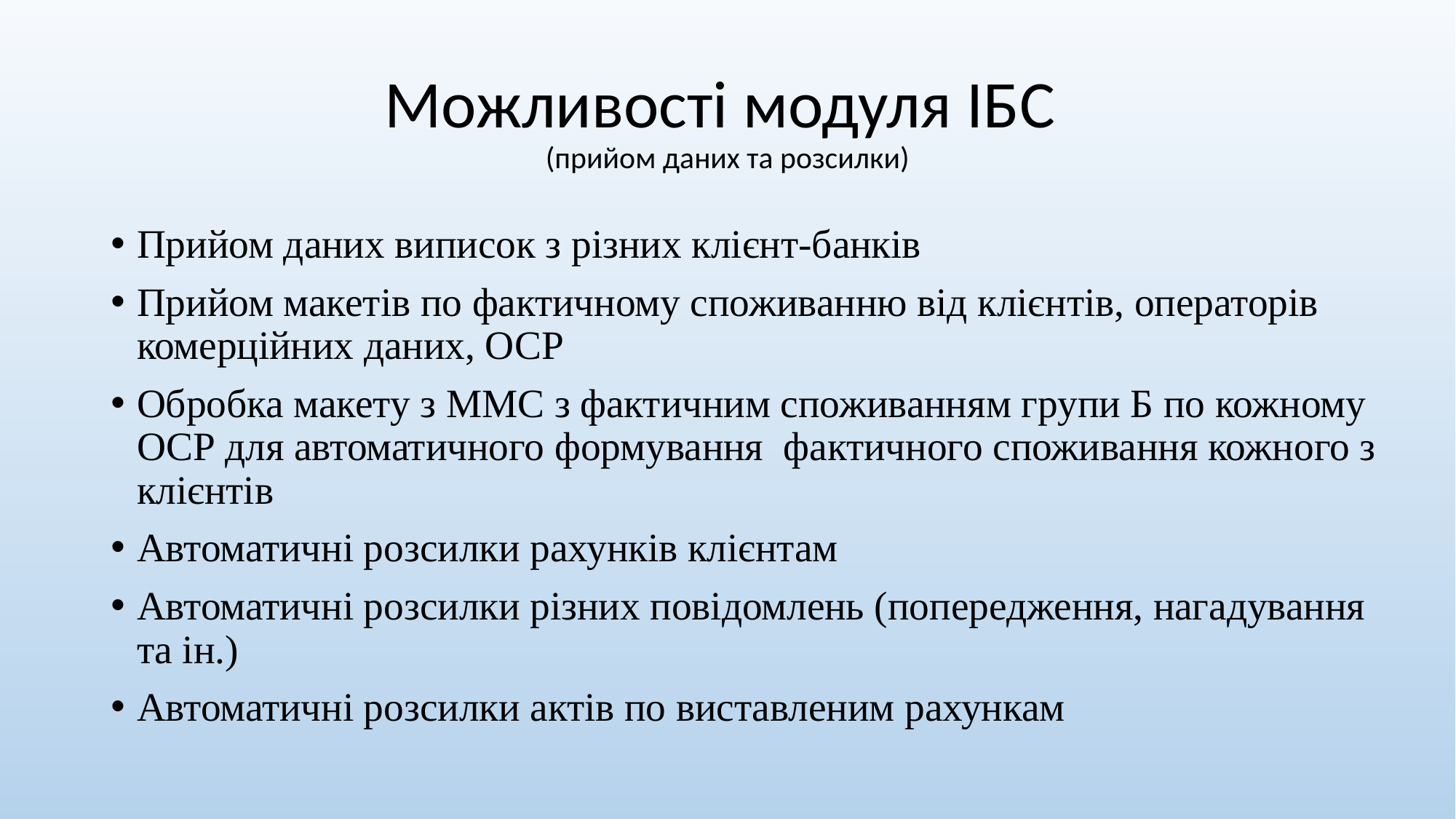

# Можливості модуля ІБС (прийом даних та розсилки)
Прийом даних виписок з різних клієнт-банків
Прийом макетів по фактичному споживанню від клієнтів, операторів комерційних даних, ОСР
Обробка макету з ММС з фактичним споживанням групи Б по кожному ОСР для автоматичного формування  фактичного споживання кожного з клієнтів
Автоматичні розсилки рахунків клієнтам
Автоматичні розсилки різних повідомлень (попередження, нагадування та ін.)
Автоматичні розсилки актів по виставленим рахункам